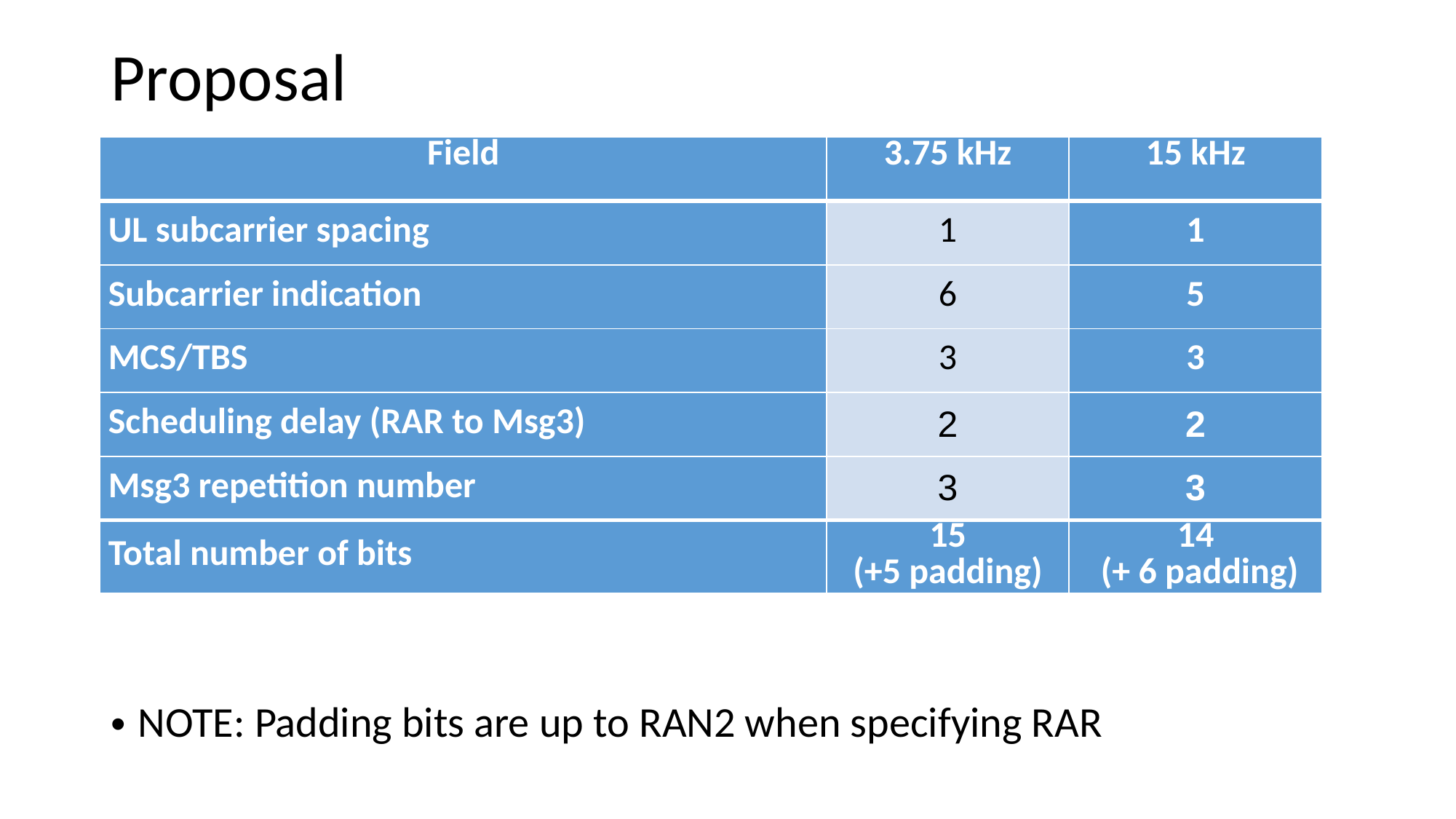

# Proposal
| Field | 3.75 kHz | 15 kHz |
| --- | --- | --- |
| UL subcarrier spacing | 1 | 1 |
| Subcarrier indication | 6 | 5 |
| MCS/TBS | 3 | 3 |
| Scheduling delay (RAR to Msg3) | 2 | 2 |
| Msg3 repetition number | 3 | 3 |
| Total number of bits | 15 (+5 padding) | 14 (+ 6 padding) |
NOTE: Padding bits are up to RAN2 when specifying RAR